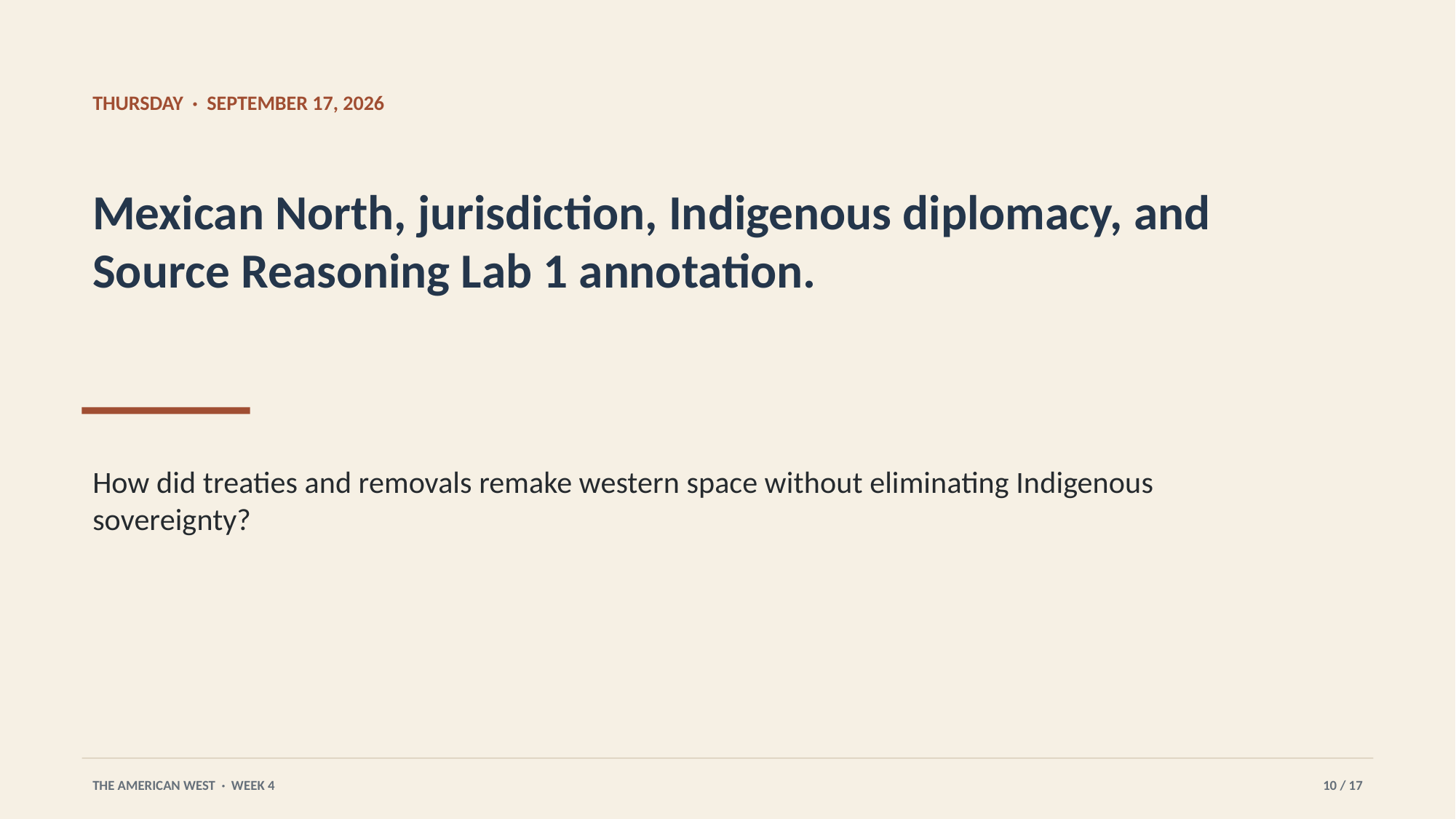

THURSDAY  ·  SEPTEMBER 17, 2026
Mexican North, jurisdiction, Indigenous diplomacy, and Source Reasoning Lab 1 annotation.

How did treaties and removals remake western space without eliminating Indigenous sovereignty?

THE AMERICAN WEST  ·  WEEK 4
10 / 17